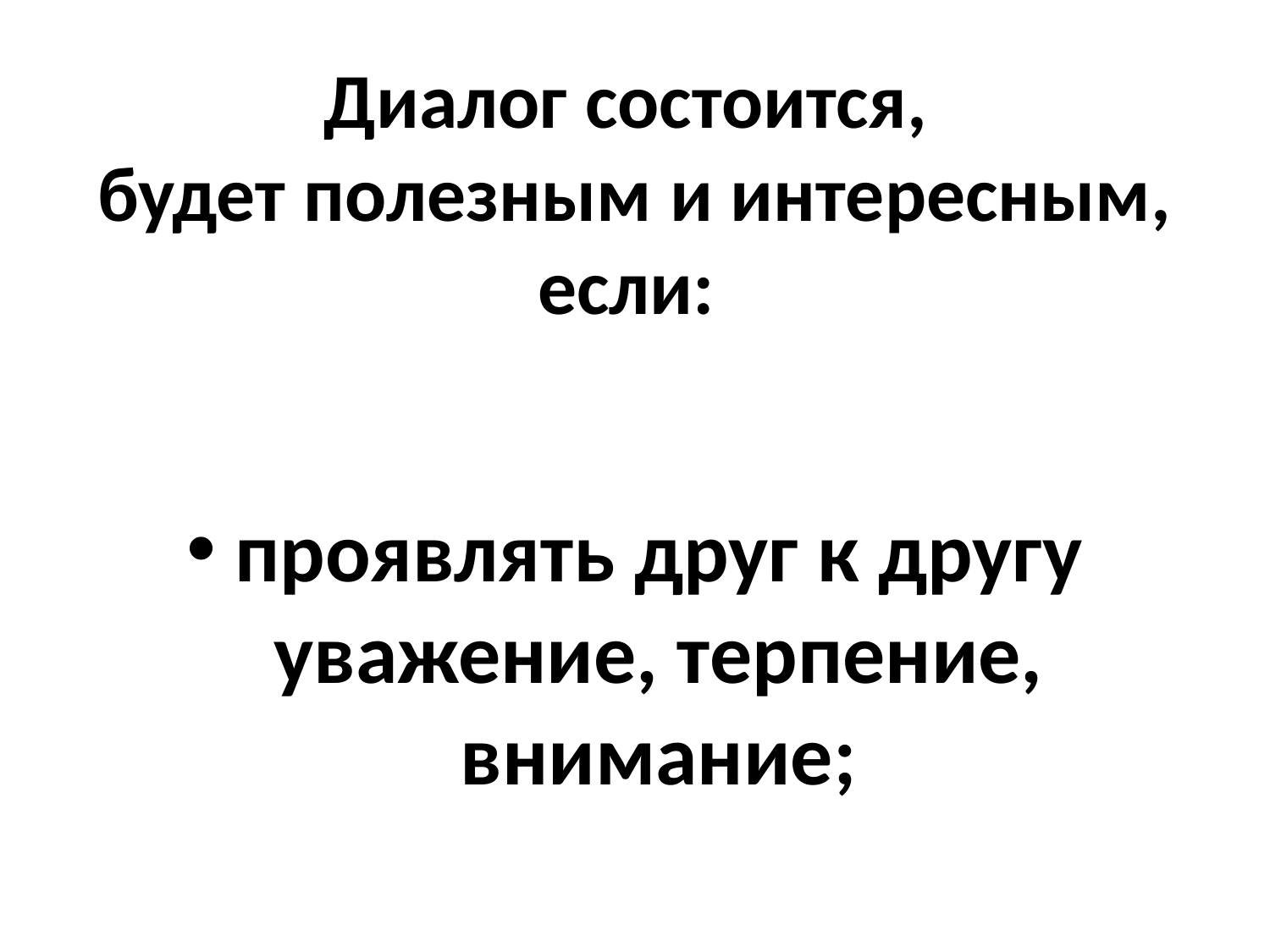

# Диалог состоится, будет полезным и интересным, если:

проявлять друг к другу уважение, терпение, внимание;